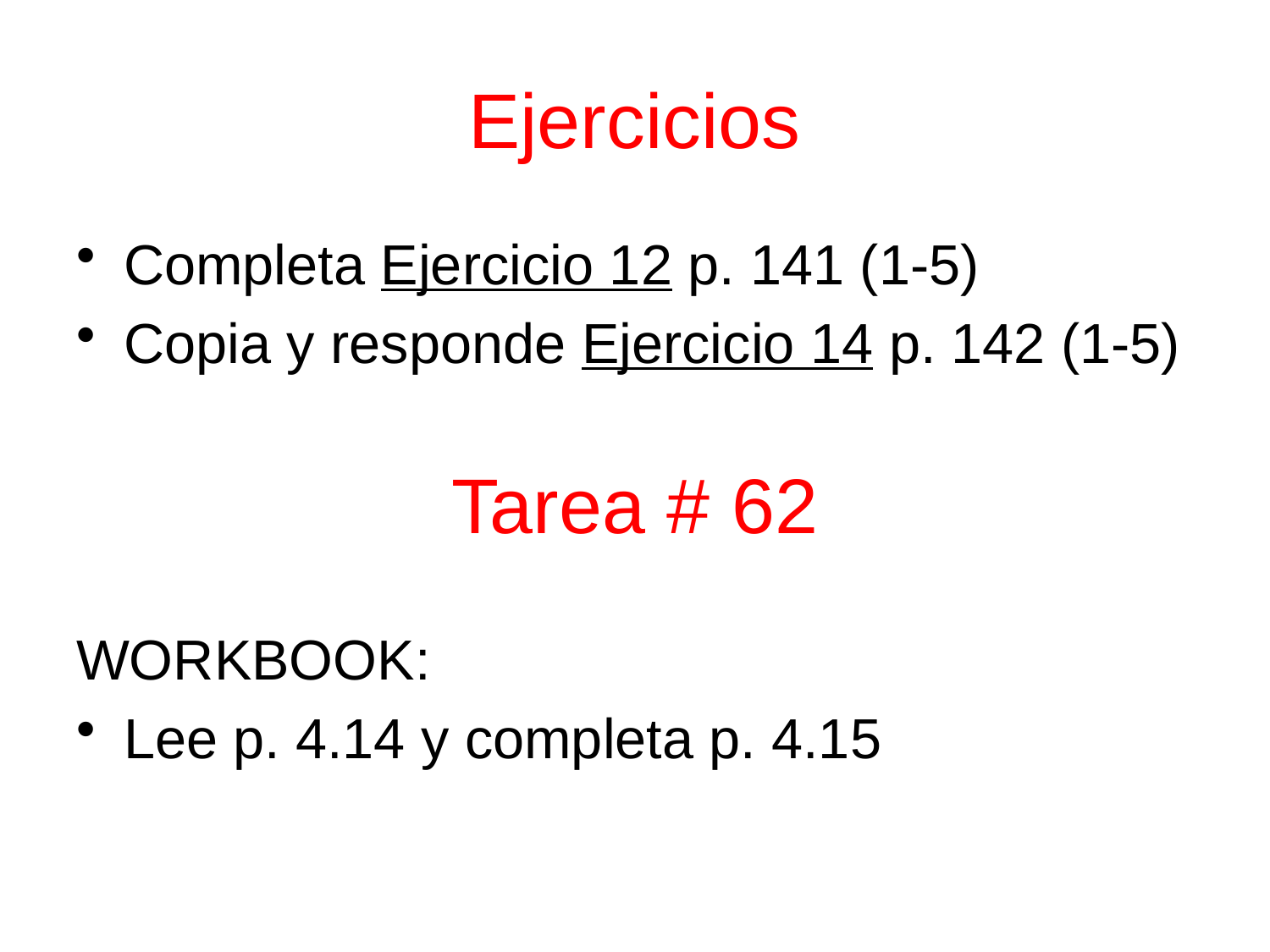

# Ejercicios
Completa Ejercicio 12 p. 141 (1-5)
Copia y responde Ejercicio 14 p. 142 (1-5)

WORKBOOK:
Lee p. 4.14 y completa p. 4.15
Tarea # 62